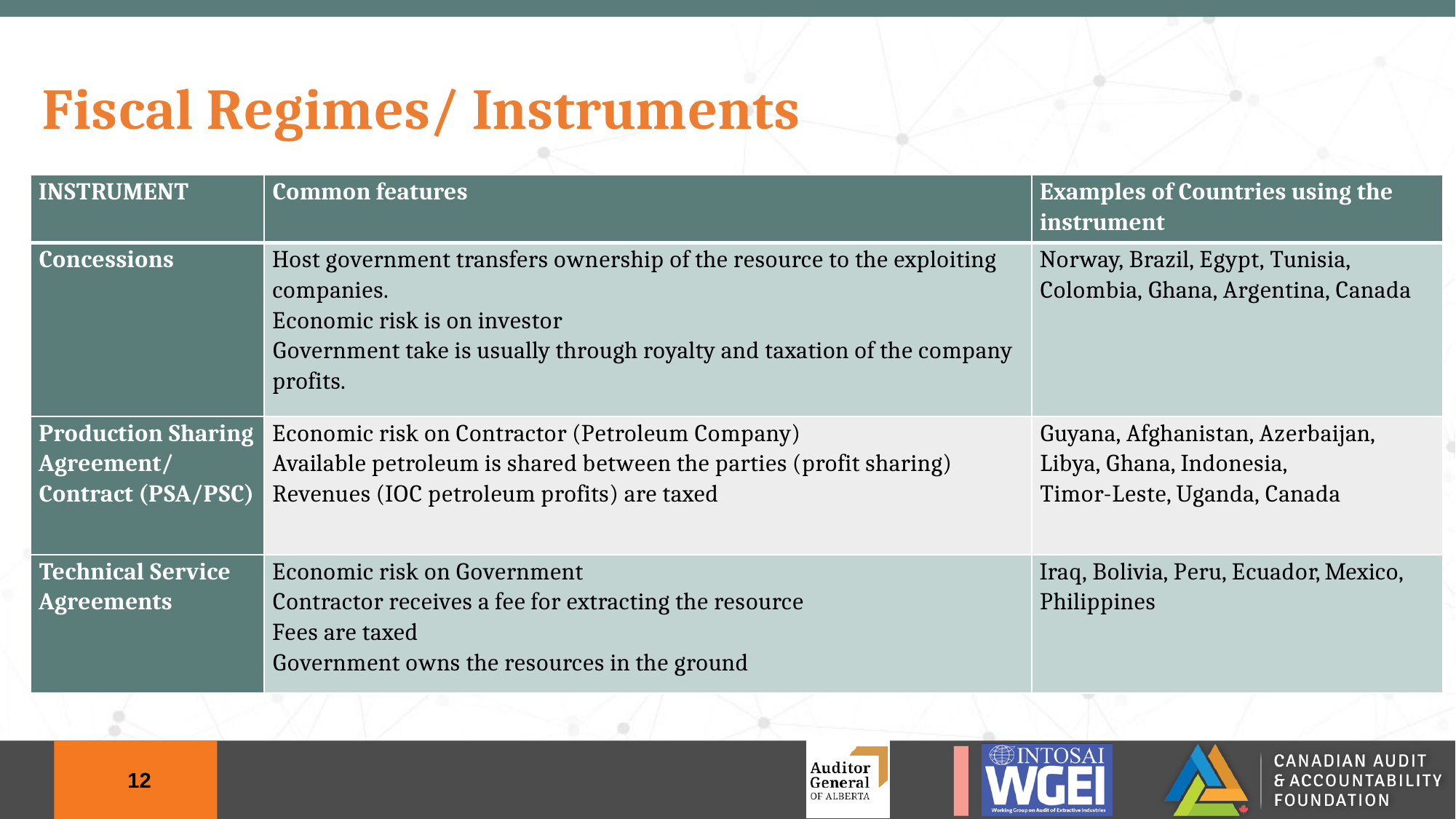

# Fiscal Regimes/ Instruments
| INSTRUMENT | Common features | Examples of Countries using the instrument |
| --- | --- | --- |
| Concessions | Host government transfers ownership of the resource to the exploiting companies. Economic risk is on investor Government take is usually through royalty and taxation of the company profits. | Norway, Brazil, Egypt, Tunisia, Colombia, Ghana, Argentina, Canada |
| Production Sharing Agreement/ Contract (PSA/PSC) | Economic risk on Contractor (Petroleum Company) Available petroleum is shared between the parties (profit sharing) Revenues (IOC petroleum profits) are taxed | Guyana, Afghanistan, Azerbaijan, Libya, Ghana, Indonesia, Timor-Leste, Uganda, Canada |
| Technical Service Agreements | Economic risk on Government Contractor receives a fee for extracting the resource Fees are taxed Government owns the resources in the ground | Iraq, Bolivia, Peru, Ecuador, Mexico, Philippines |